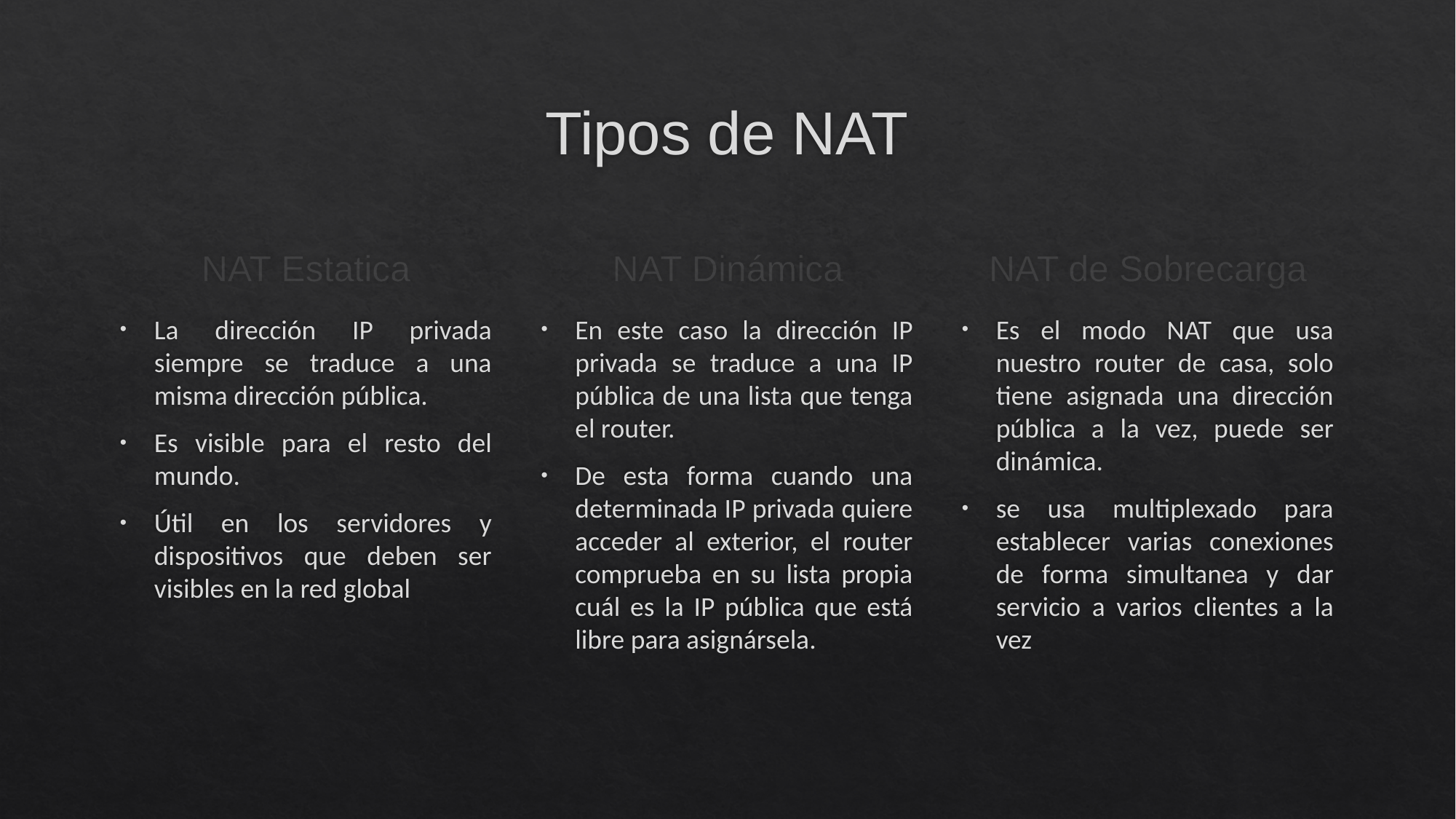

# Tipos de NAT
NAT Estatica
NAT Dinámica
NAT de Sobrecarga
La dirección IP privada siempre se traduce a una misma dirección pública.
Es visible para el resto del mundo.
Útil en los servidores y dispositivos que deben ser visibles en la red global
En este caso la dirección IP privada se traduce a una IP pública de una lista que tenga el router.
De esta forma cuando una determinada IP privada quiere acceder al exterior, el router comprueba en su lista propia cuál es la IP pública que está libre para asignársela.

Es el modo NAT que usa nuestro router de casa, solo tiene asignada una dirección pública a la vez, puede ser dinámica.
se usa multiplexado para establecer varias conexiones de forma simultanea y dar servicio a varios clientes a la vez